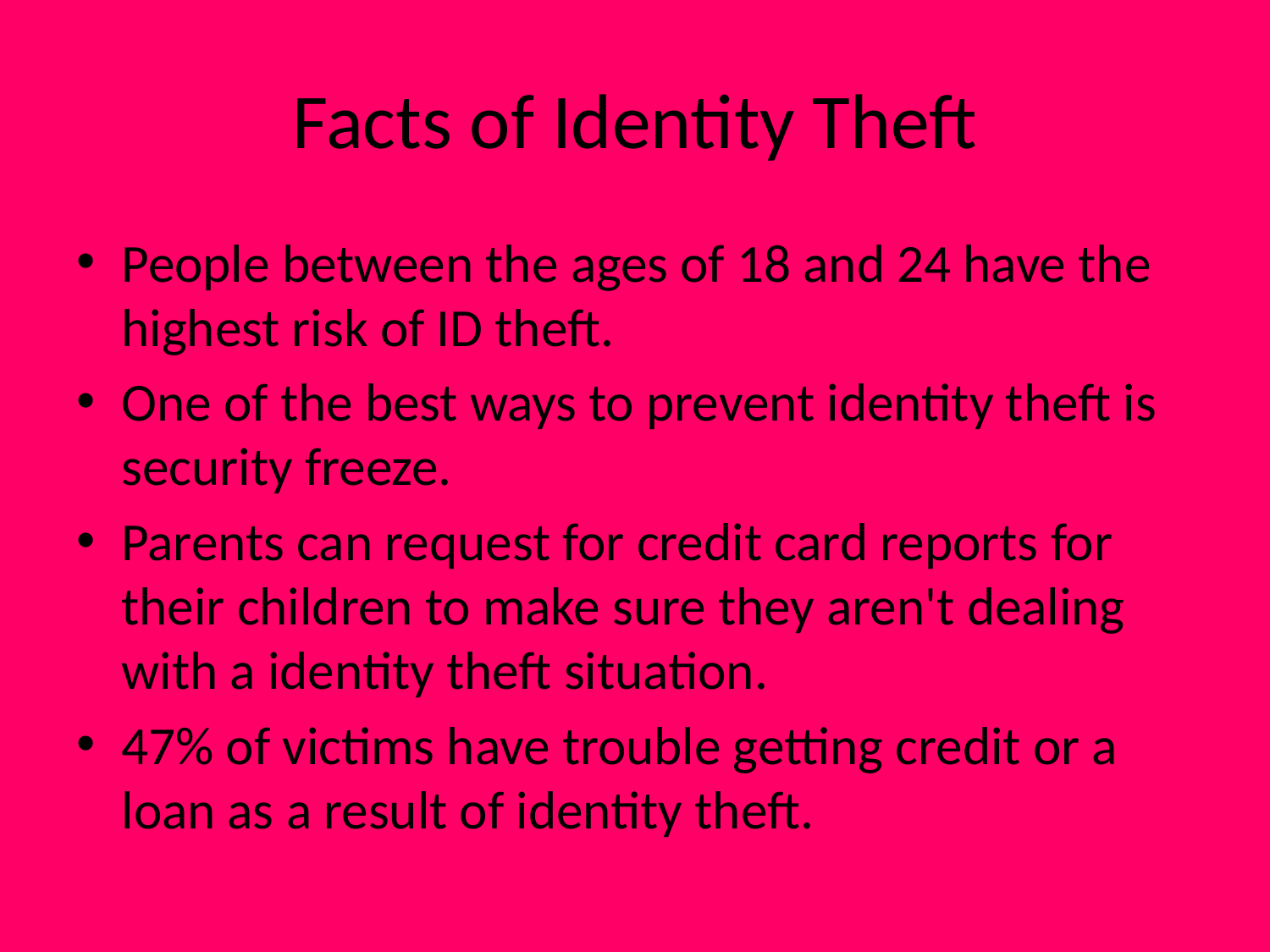

# Facts of Identity Theft
People between the ages of 18 and 24 have the highest risk of ID theft.
One of the best ways to prevent identity theft is security freeze.
Parents can request for credit card reports for their children to make sure they aren't dealing with a identity theft situation.
47% of victims have trouble getting credit or a loan as a result of identity theft.